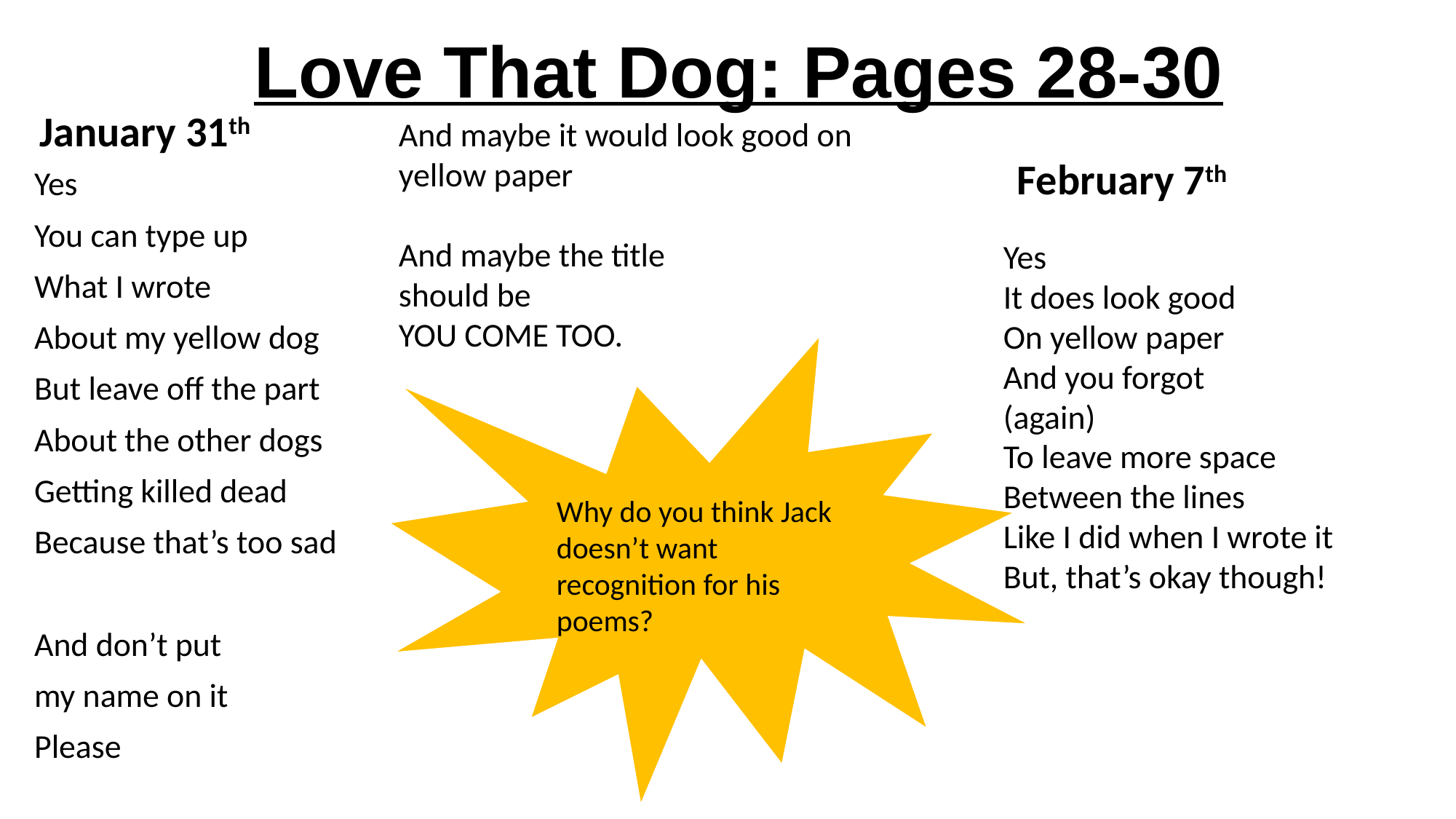

# Love That Dog: Pages 28-30
January 31th
And maybe it would look good on yellow paper

And maybe the title
should be
YOU COME TOO.

February 7th
Yes
You can type up
What I wrote
About my yellow dog
But leave off the part
About the other dogs
Getting killed dead
Because that’s too sad

And don’t put
my name on it
Please

Yes
It does look good
On yellow paper
And you forgot
(again)
To leave more space
Between the lines
Like I did when I wrote it
But, that’s okay though!

Why do you think Jack doesn’t want recognition for his poems?